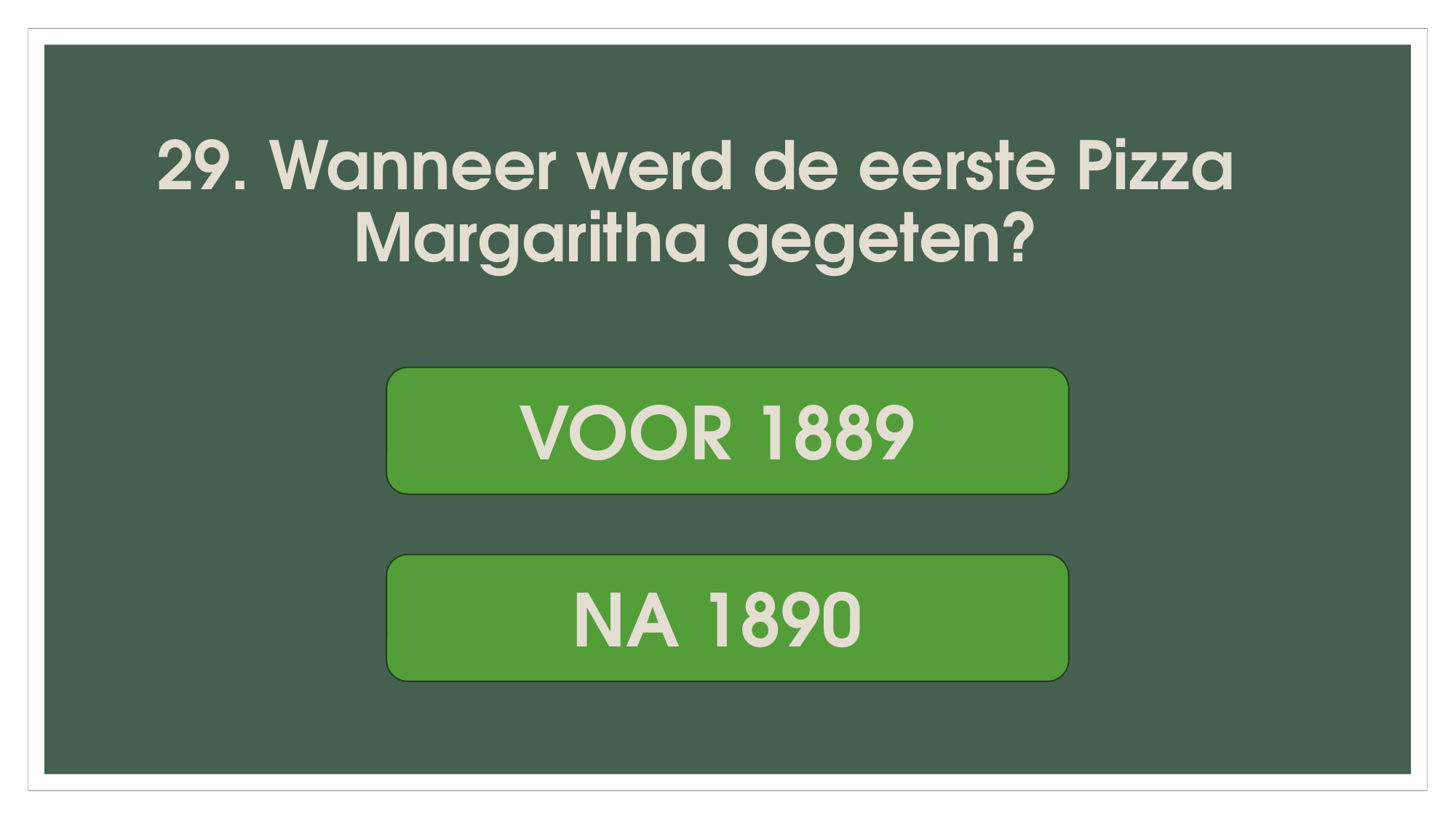

29. Wanneer werd de eerste Pizza Margaritha gegeten?
VOOR 1889
NA 1890